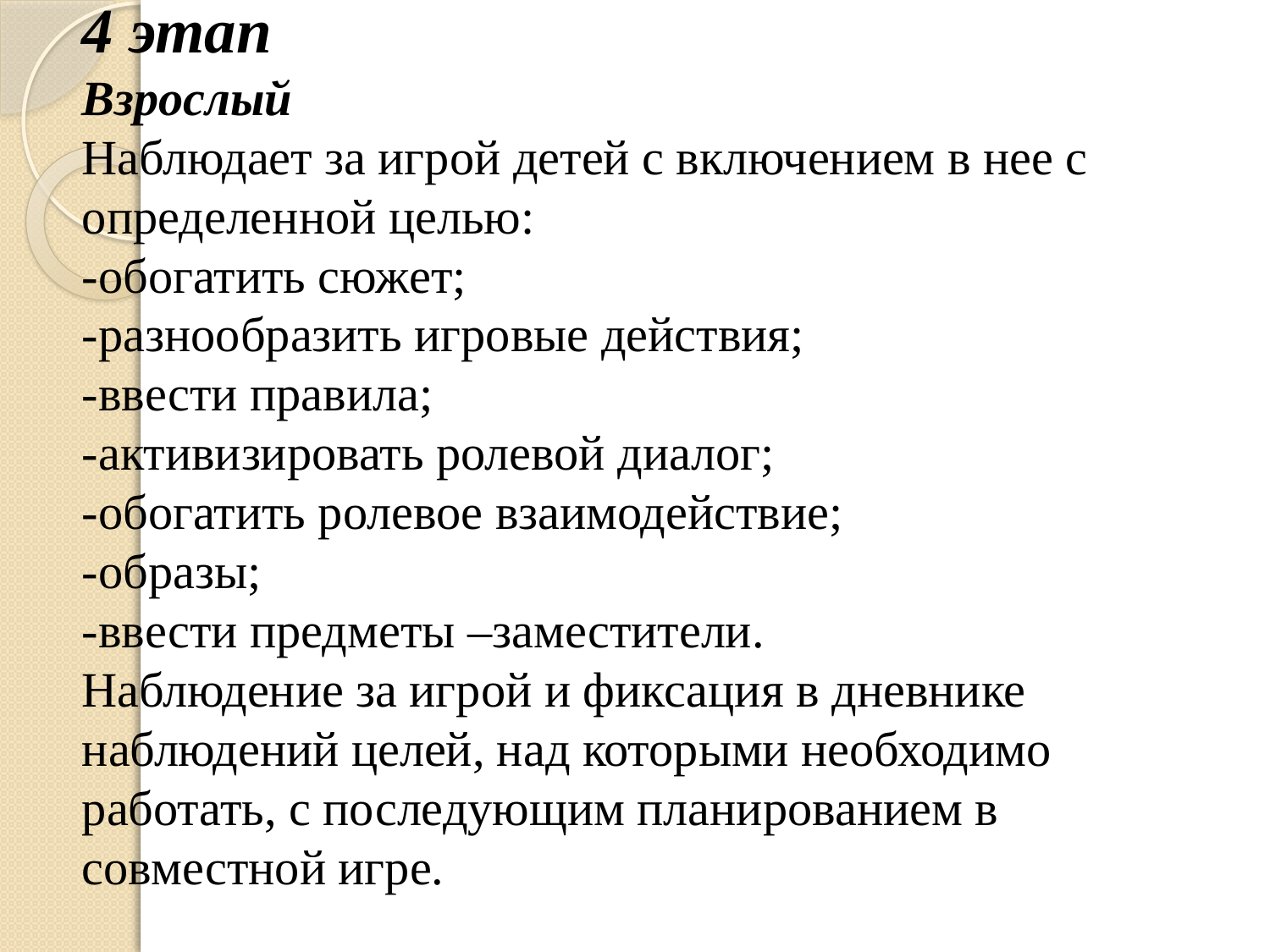

# 4 этап Взрослый Наблюдает за игрой детей с включением в нее с определенной целью: -обогатить сюжет; -разнообразить игровые действия; -ввести правила; -активизировать ролевой диалог; -обогатить ролевое взаимодействие; -образы; -ввести предметы –заместители. Наблюдение за игрой и фиксация в дневнике наблюдений целей, над которыми необходимо работать, с последующим планированием в совместной игре.